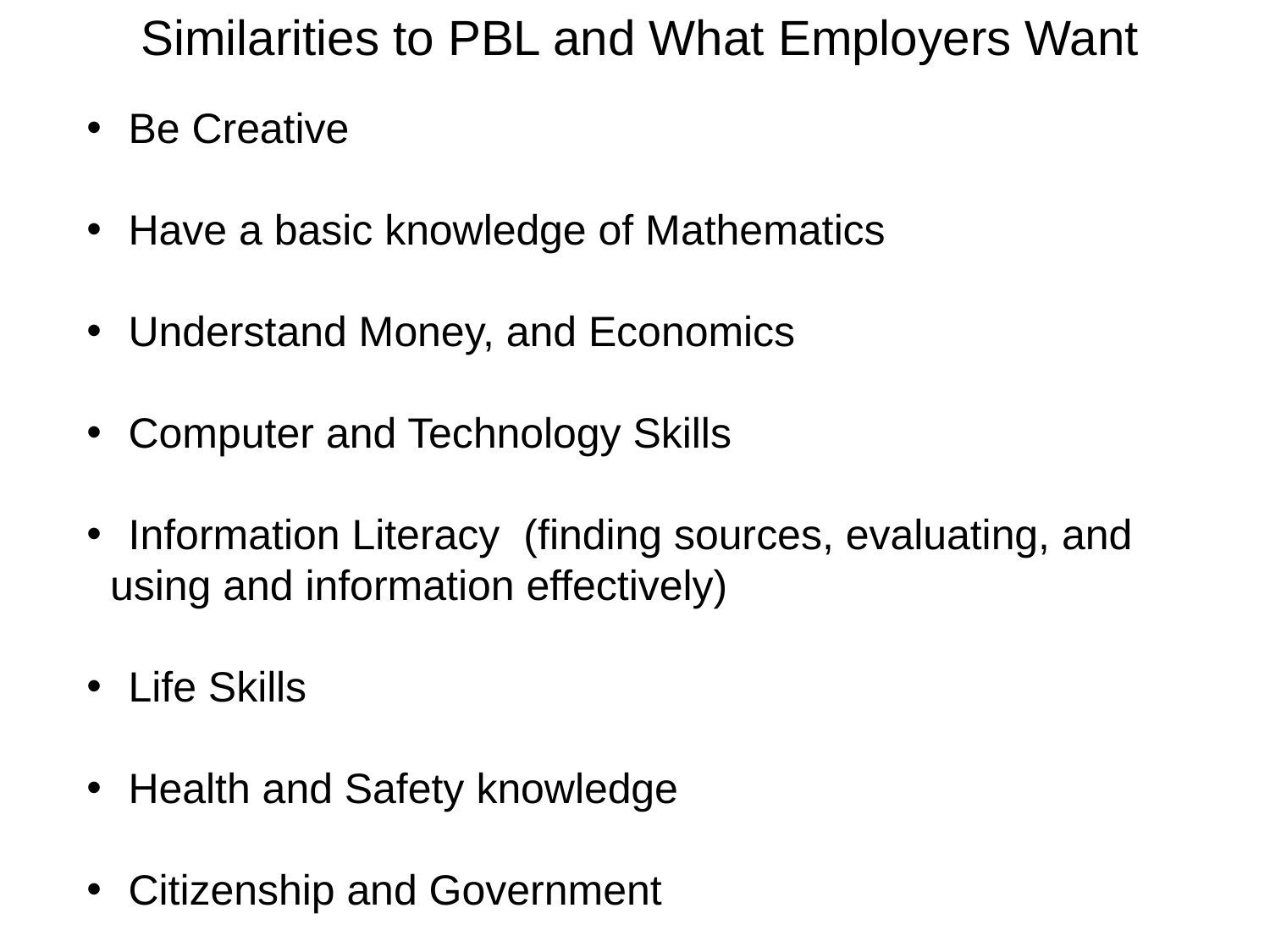

Similarities to PBL and What Employers Want

 Be Creative

 Have a basic knowledge of Mathematics

 Understand Money, and Economics

 Computer and Technology Skills

 Information Literacy  (finding sources, evaluating, and
  using and information effectively)

 Life Skills

 Health and Safety knowledge

 Citizenship and Government